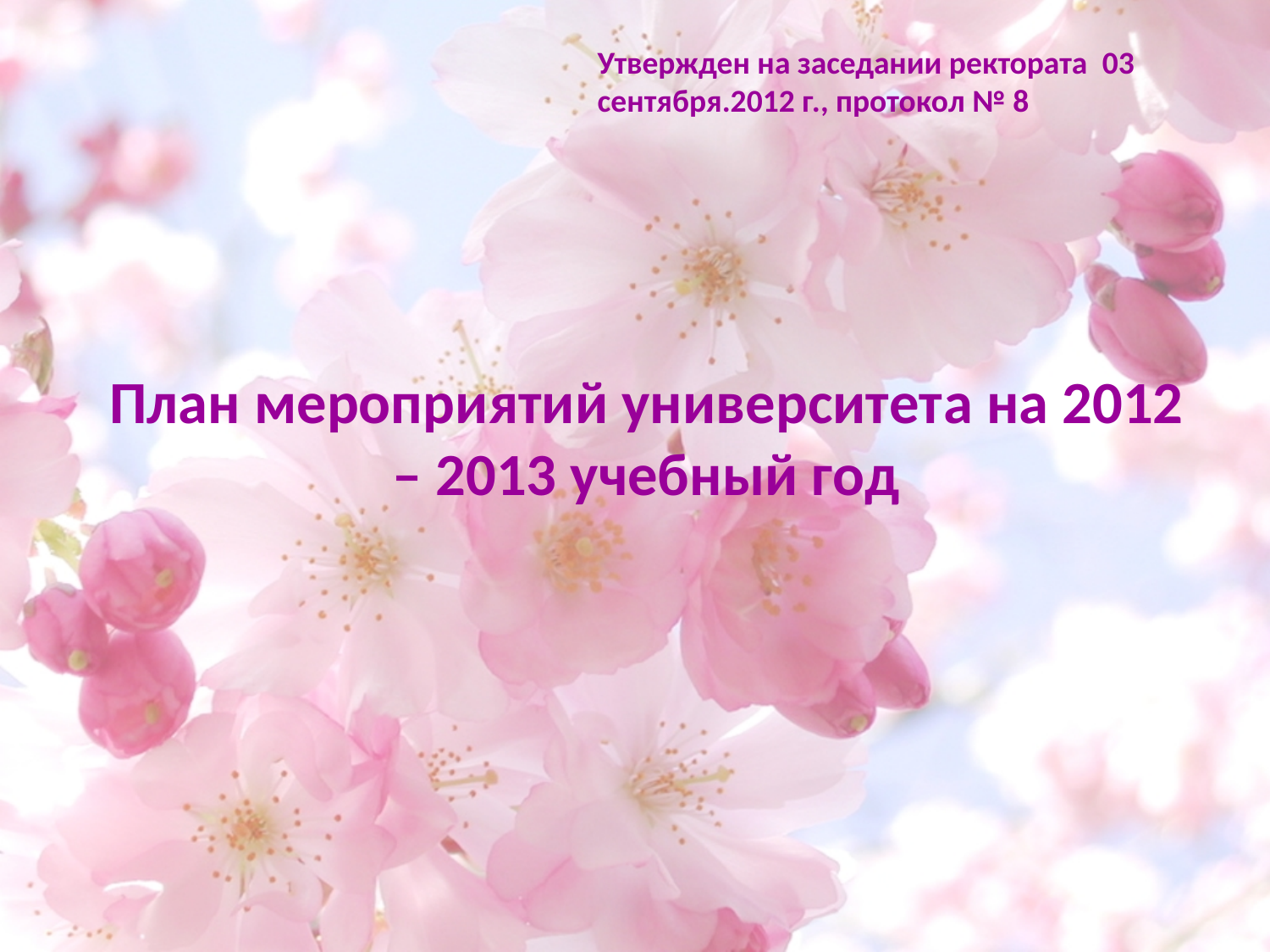

Утвержден на заседании ректората  03 сентября.2012 г., протокол № 8
# План мероприятий университета на 2012 – 2013 учебный год